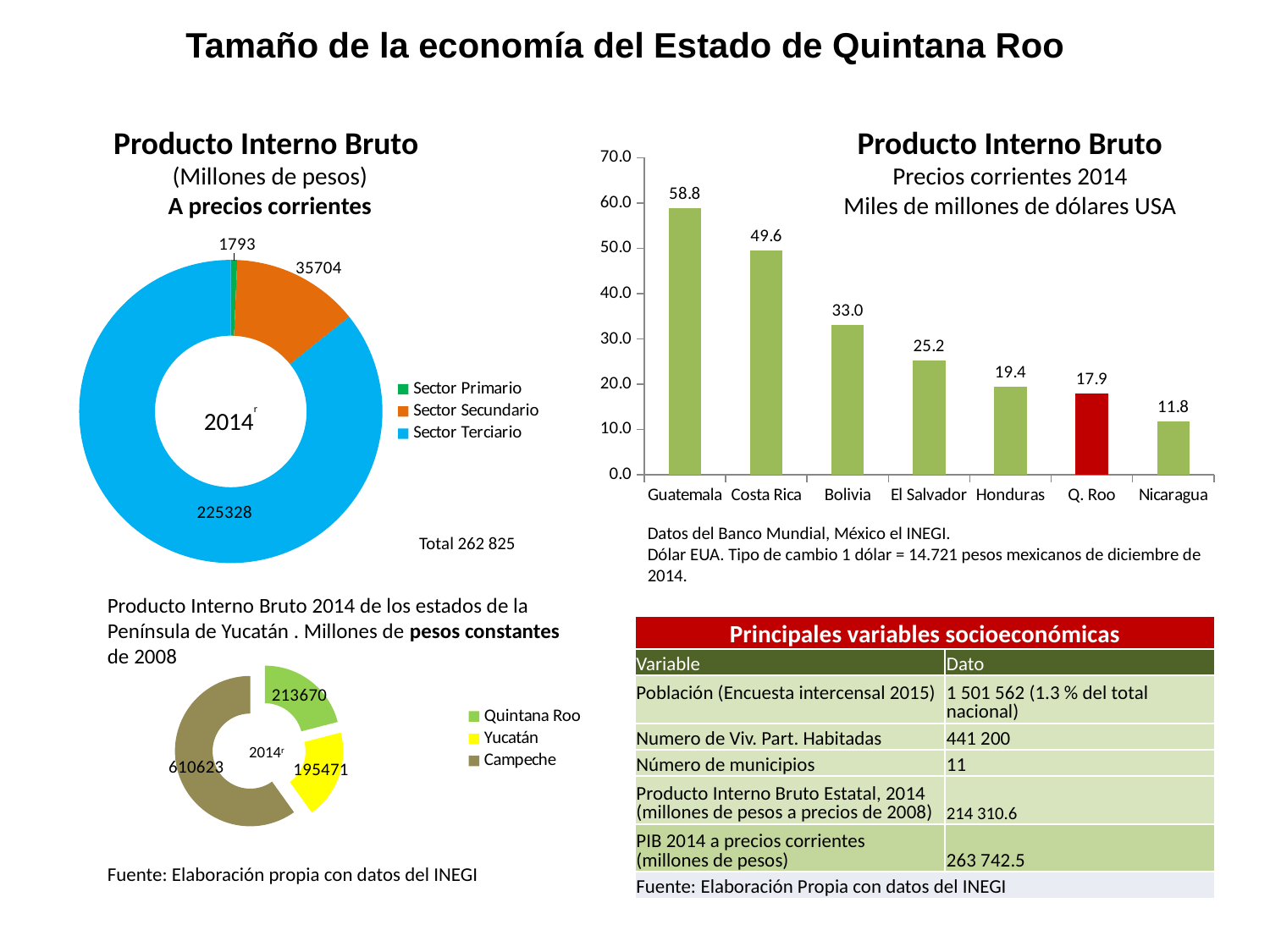

Tamaño de la economía del Estado de Quintana Roo
Producto Interno Bruto
(Millones de pesos)
A precios corrientes
Producto Interno Bruto
Precios corrientes 2014
Miles de millones de dólares USA

### Chart

| Category |  |
|---|---|
| Guatemala | 58.83 |
| Costa Rica | 49.55 |
| Bolivia | 33.0 |
| El Salvador | 25.16 |
| Honduras | 19.39 |
| Q. Roo | 17.92 |
| Nicaragua | 11.81 |

### Chart

| Category |  |
|---|---|
| Sector Primario | 1793.0 |
| Sector Secundario | 35704.0 |
| Sector Terciario | 225328.0 |
2014r
Datos del Banco Mundial, México el INEGI.
Dólar EUA. Tipo de cambio 1 dólar = 14.721 pesos mexicanos de diciembre de 2014.
Total 262 825
Producto Interno Bruto 2014 de los estados de la Península de Yucatán . Millones de pesos constantes de 2008
| Principales variables socioeconómicas |  |
| --- | --- |
| Variable | Dato |
| Población (Encuesta intercensal 2015) | 1 501 562 (1.3 % del total nacional) |
| Numero de Viv. Part. Habitadas | 441 200 |
| Número de municipios | 11 |
| Producto Interno Bruto Estatal, 2014 (millones de pesos a precios de 2008) | 214 310.6 |
| PIB 2014 a precios corrientes  (millones de pesos) | 263 742.5 |
| Fuente: Elaboración Propia con datos del INEGI |  |

### Chart

| Category |  |
|---|---|
| Quintana Roo  | 213670.48699999982 |
| Yucatán  | 195471.236 |
| Campeche  | 610623.322 |
 2014r
Fuente: Elaboración propia con datos del INEGI